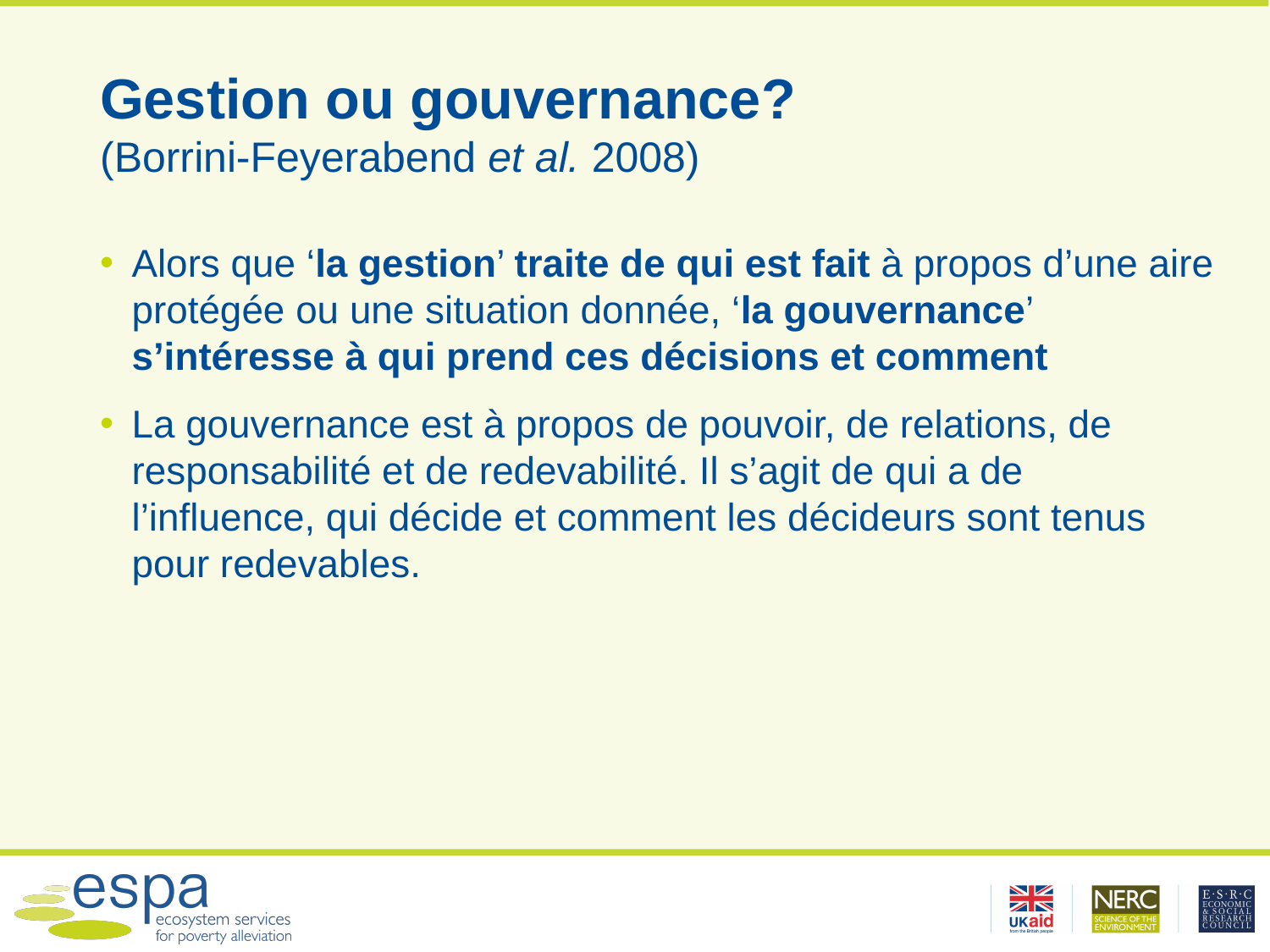

# Gestion ou gouvernance? (Borrini-Feyerabend et al. 2008)
Alors que ‘la gestion’ traite de qui est fait à propos d’une aire protégée ou une situation donnée, ‘la gouvernance’ s’intéresse à qui prend ces décisions et comment
La gouvernance est à propos de pouvoir, de relations, de responsabilité et de redevabilité. Il s’agit de qui a de l’influence, qui décide et comment les décideurs sont tenus pour redevables.